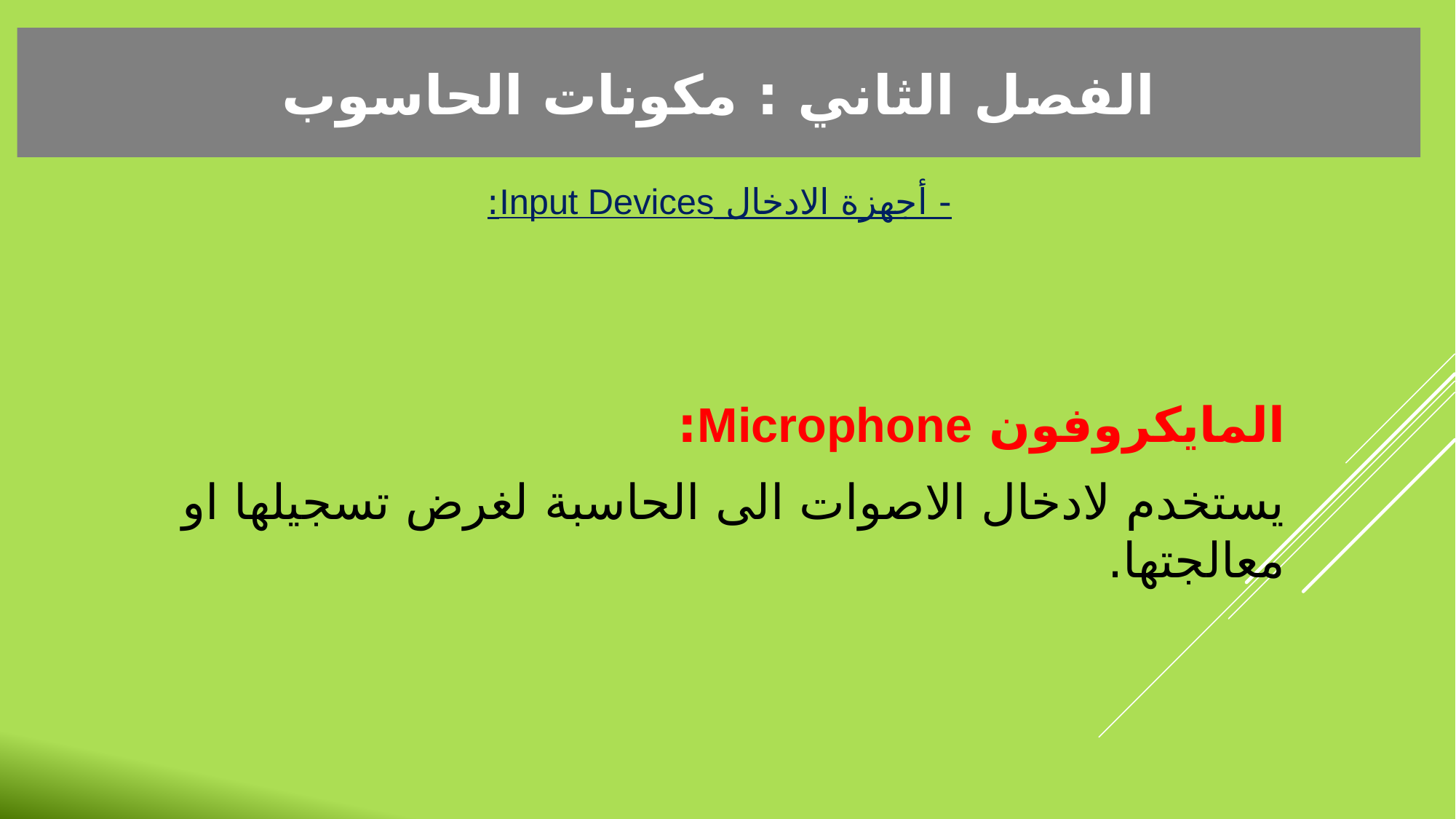

الفصل الثاني : مكونات الحاسوب
- أجهزة الادخال Input Devices:
المايكروفون Microphone:
يستخدم لادخال الاصوات الى الحاسبة لغرض تسجيلها او معالجتها.